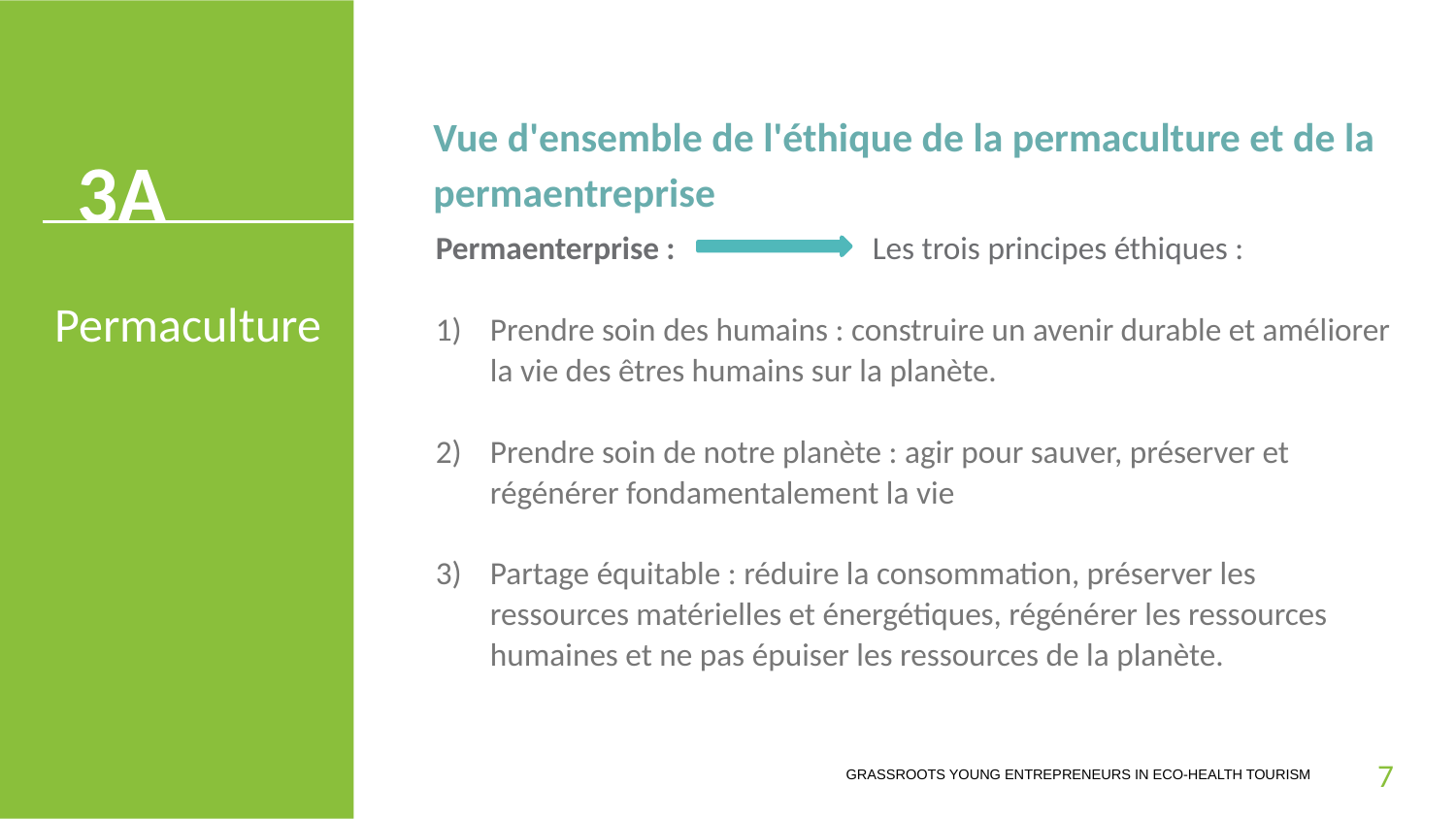

Vue d'ensemble de l'éthique de la permaculture et de la permaentreprise

3A
Permaenterprise : 		Les trois principes éthiques :

Prendre soin des humains : construire un avenir durable et améliorer la vie des êtres humains sur la planète.

Prendre soin de notre planète : agir pour sauver, préserver et régénérer fondamentalement la vie

Partage équitable : réduire la consommation, préserver les ressources matérielles et énergétiques, régénérer les ressources humaines et ne pas épuiser les ressources de la planète.

Permaculture

7
GRASSROOTS YOUNG ENTREPRENEURS IN ECO-HEALTH TOURISM